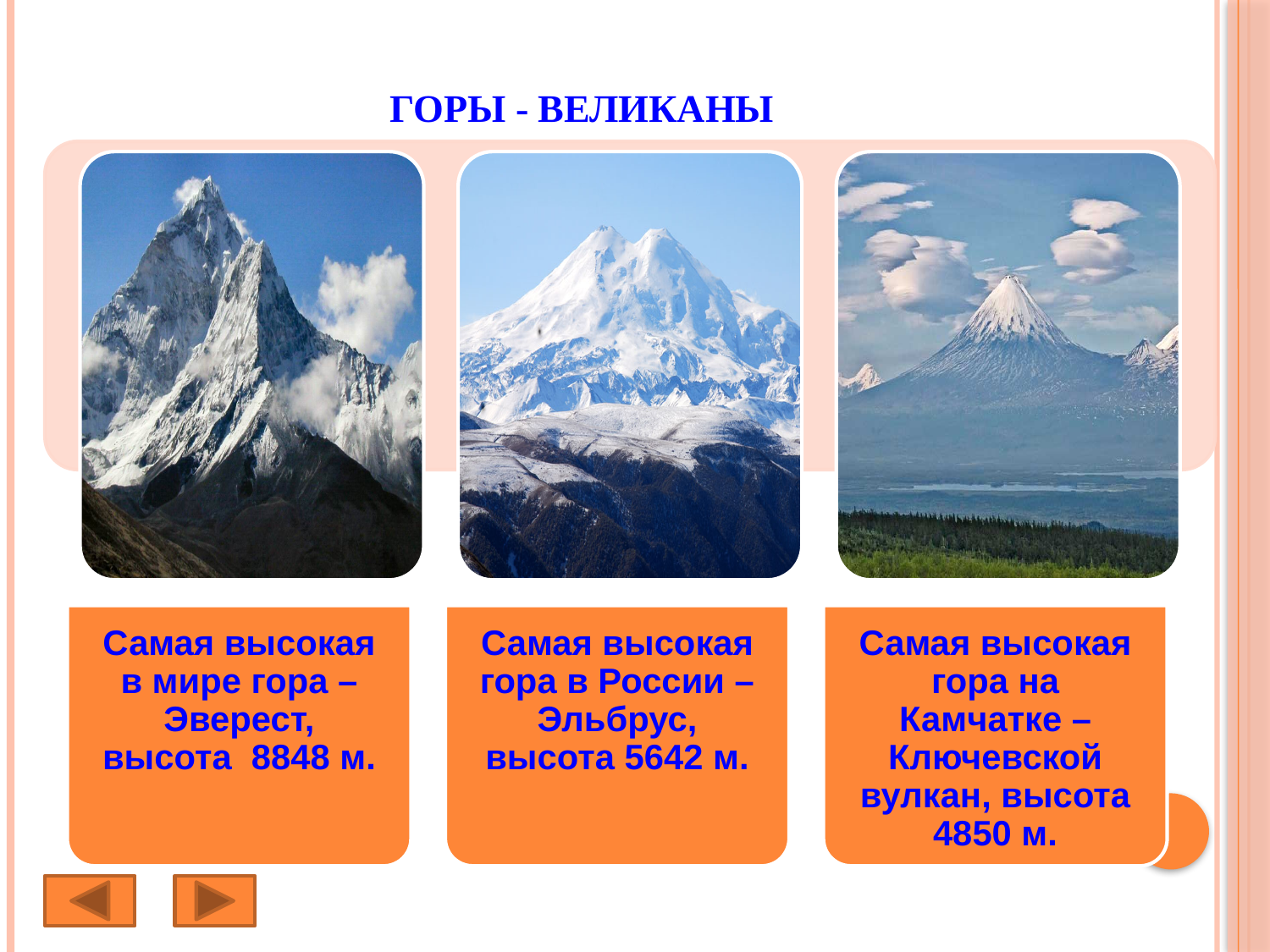

# Горы - великаны
Самая высокая в мире гора – Эверест, высота  8848 м.
Самая высокая гора в России – Эльбрус, высота 5642 м.
Самая высокая гора на Камчатке – Ключевской вулкан, высота 4850 м.